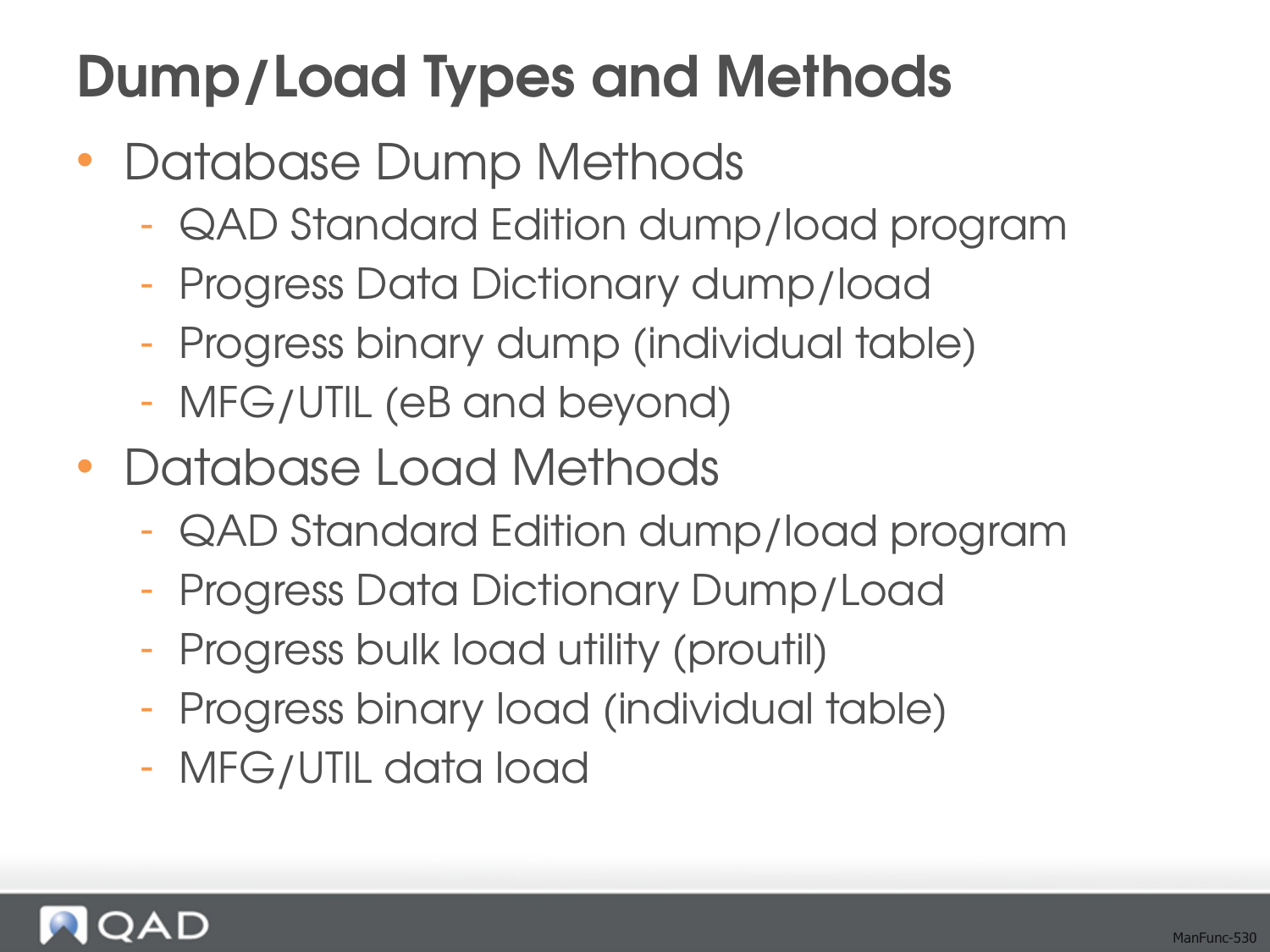

# Dump/Load Types and Methods
Database Dump Methods
QAD Standard Edition dump/load program
Progress Data Dictionary dump/load
Progress binary dump (individual table)
MFG/UTIL (eB and beyond)
Database Load Methods
QAD Standard Edition dump/load program
Progress Data Dictionary Dump/Load
Progress bulk load utility (proutil)
Progress binary load (individual table)
MFG/UTIL data load

ManFunc-530